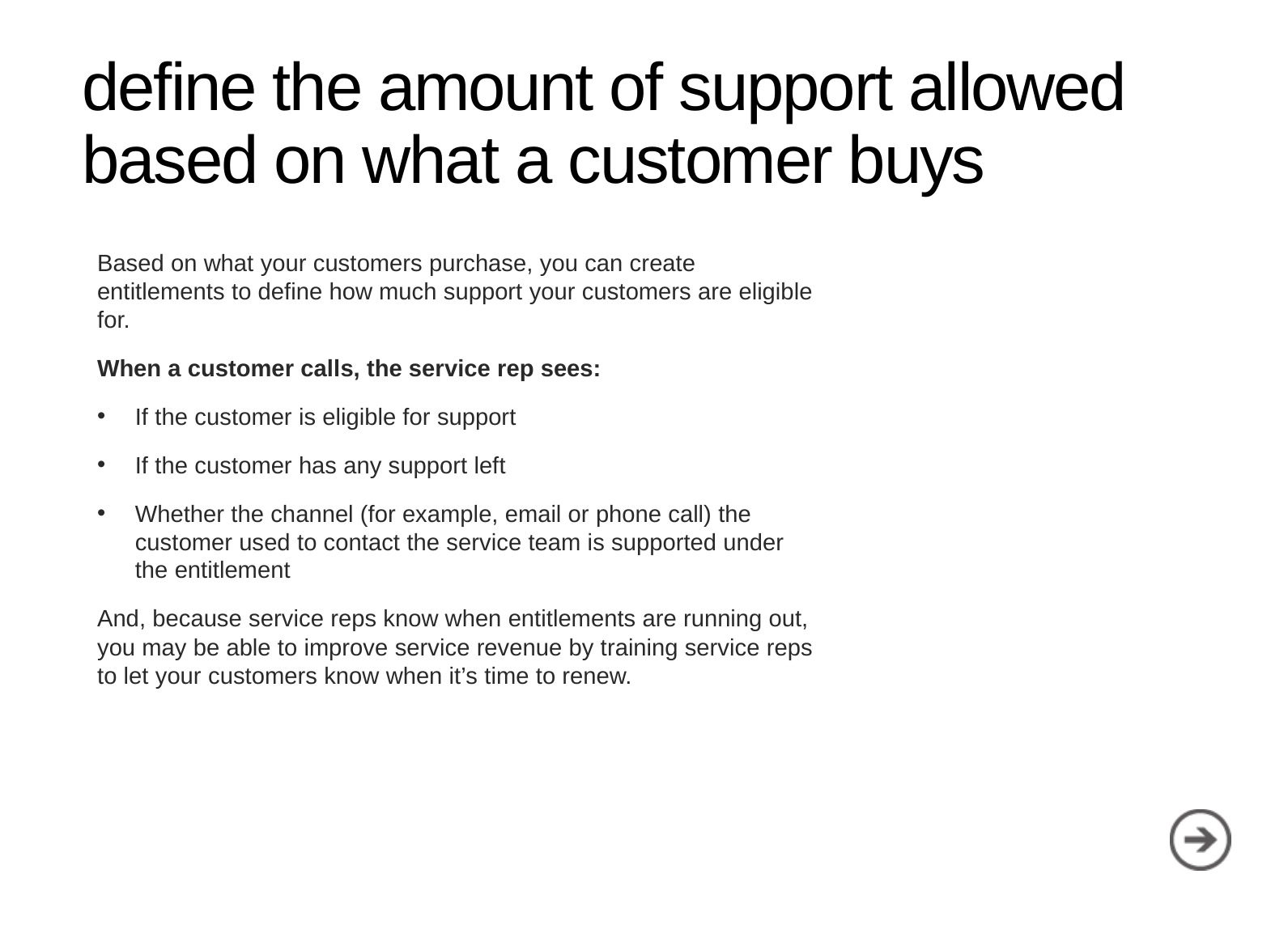

# define the amount of support allowed based on what a customer buys
Based on what your customers purchase, you can create entitlements to define how much support your customers are eligible for.
When a customer calls, the service rep sees:
If the customer is eligible for support
If the customer has any support left
Whether the channel (for example, email or phone call) the customer used to contact the service team is supported under the entitlement
And, because service reps know when entitlements are running out, you may be able to improve service revenue by training service reps to let your customers know when it’s time to renew.